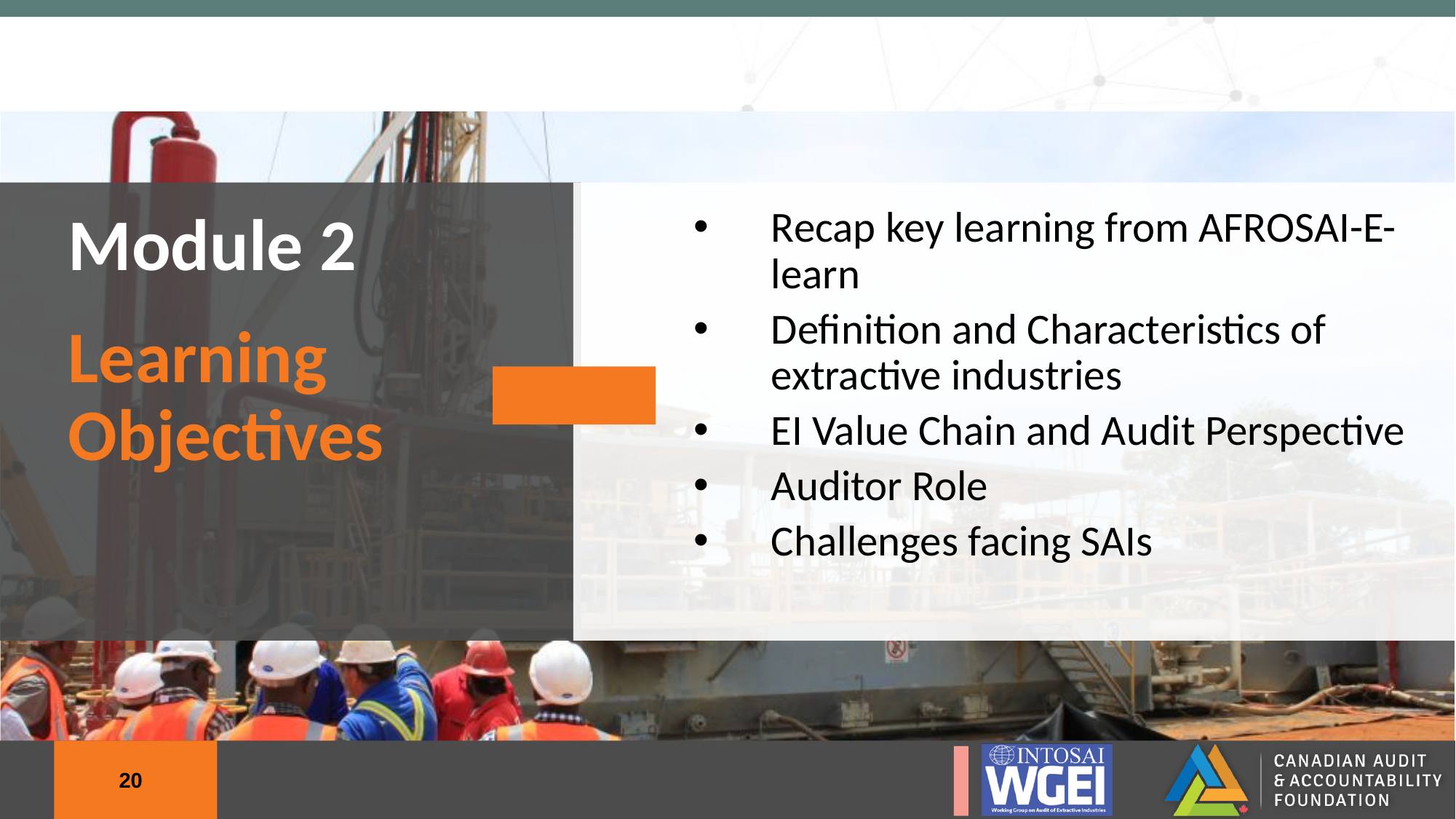

Recap key learning from AFROSAI-E-learn
Definition and Characteristics of extractive industries
EI Value Chain and Audit Perspective
Auditor Role
Challenges facing SAIs
Module 2
Learning Objectives